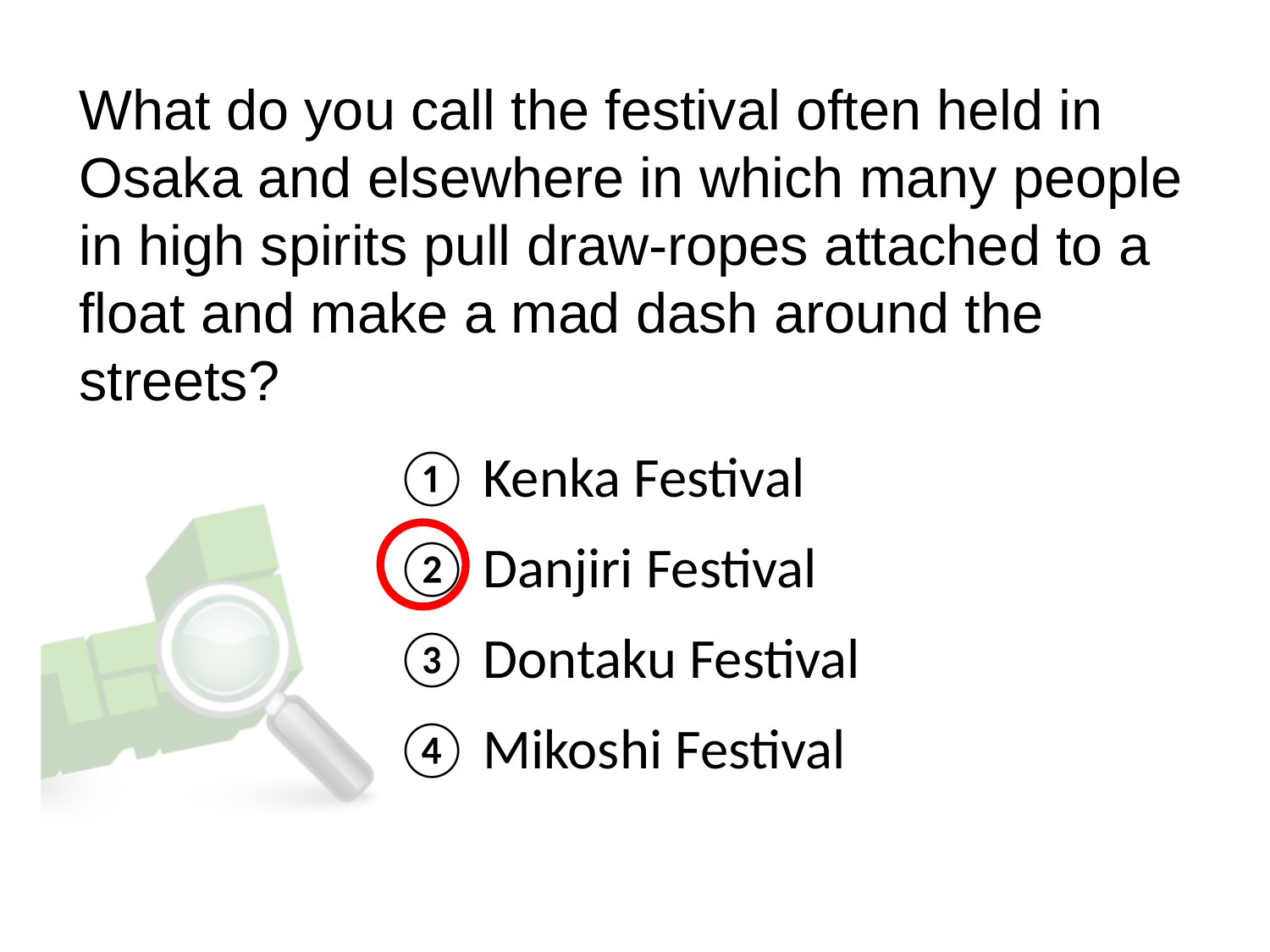

# What do you call the festival often held in Osaka and elsewhere in which many people in high spirits pull draw-ropes attached to a float and make a mad dash around the streets?
① Kenka Festival
② Danjiri Festival
③ Dontaku Festival
④ Mikoshi Festival